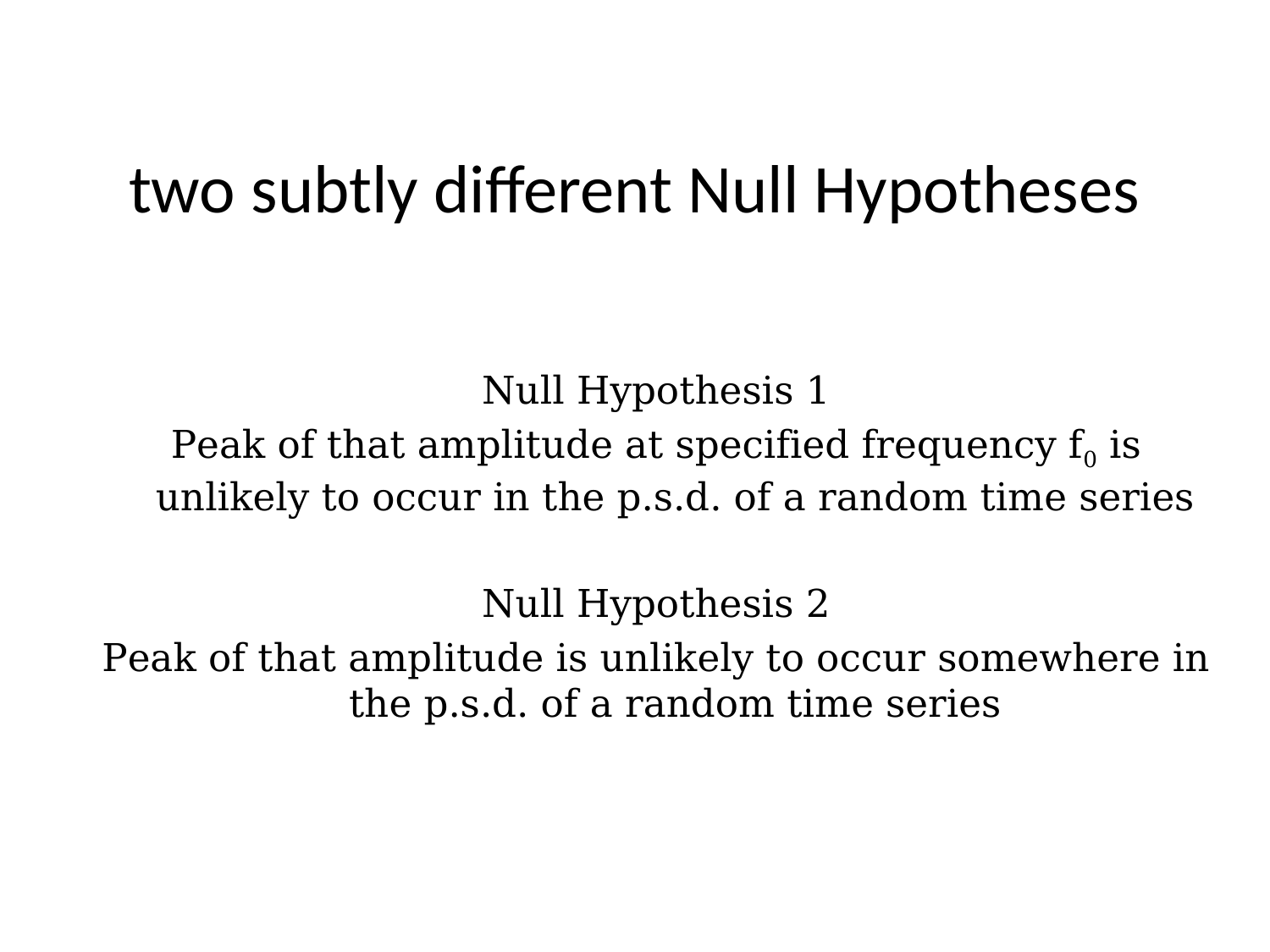

# two subtly different Null Hypotheses
Null Hypothesis 1
Peak of that amplitude at specified frequency f0 is unlikely to occur in the p.s.d. of a random time series

Null Hypothesis 2
Peak of that amplitude is unlikely to occur somewhere in the p.s.d. of a random time series